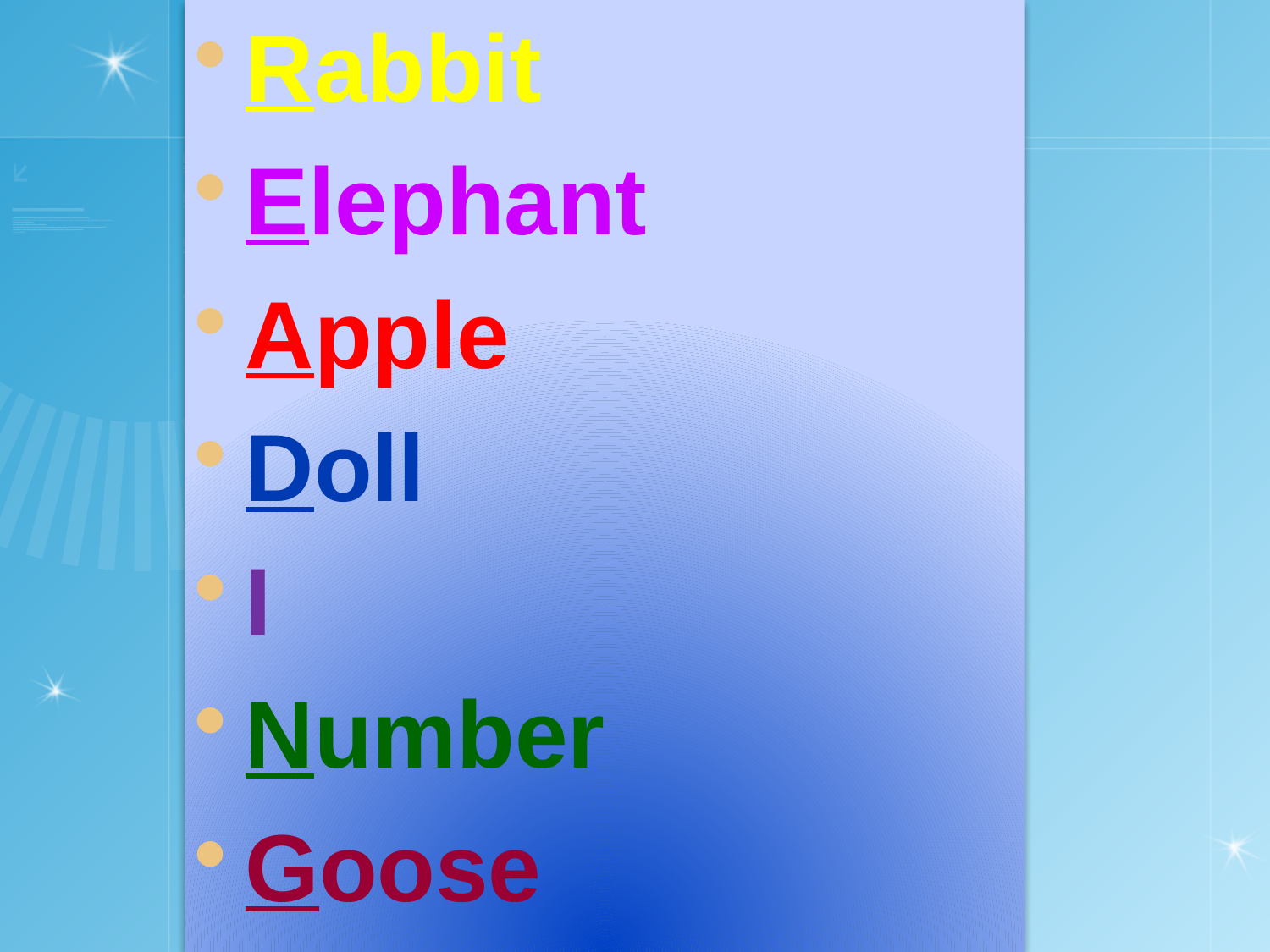

Rabbit
Elephant
Apple
Doll
I
Number
Goose